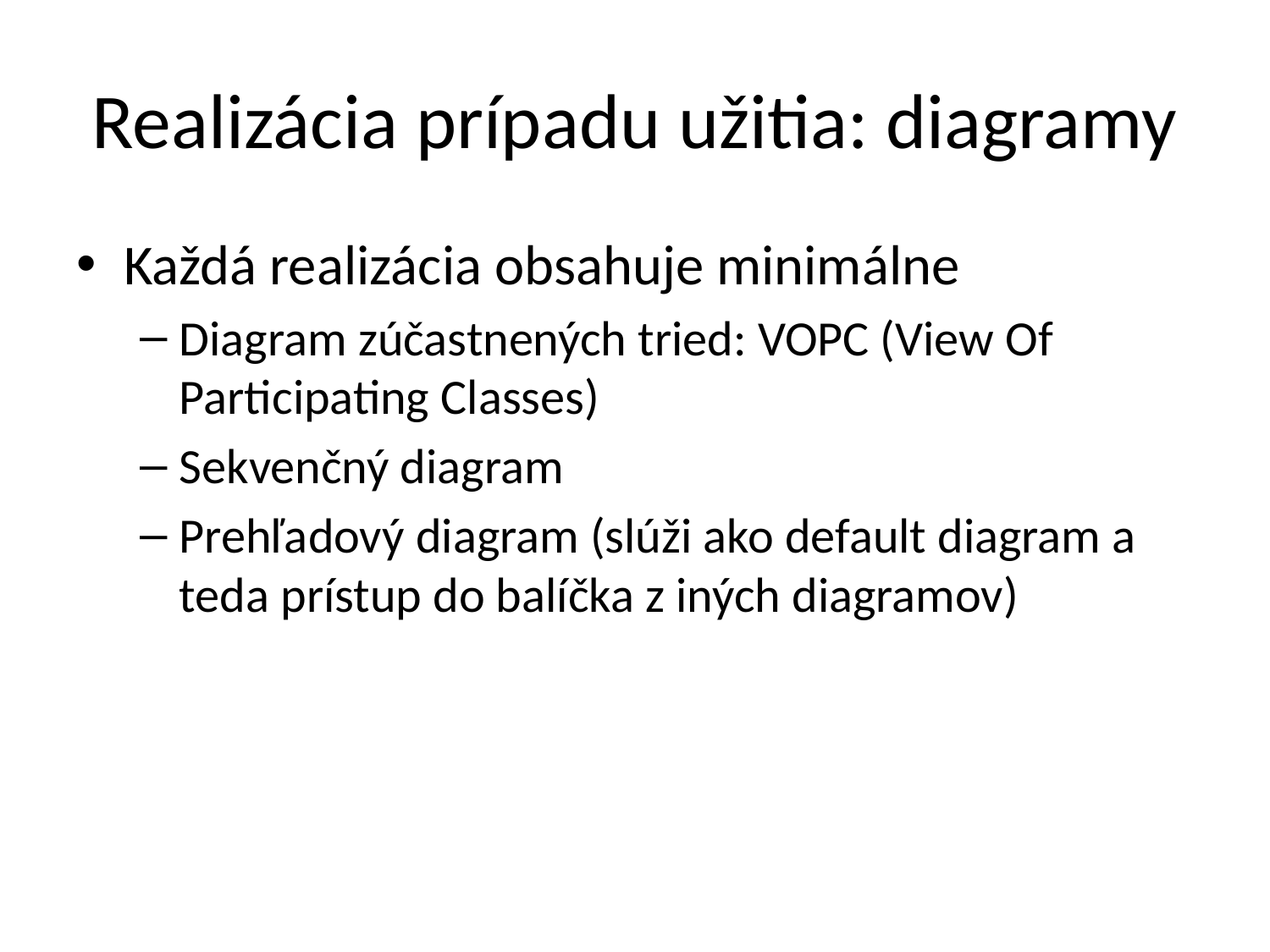

# Realizácia prípadu užitia: diagramy
Každá realizácia obsahuje minimálne
Diagram zúčastnených tried: VOPC (View Of Participating Classes)
Sekvenčný diagram
Prehľadový diagram (slúži ako default diagram a teda prístup do balíčka z iných diagramov)